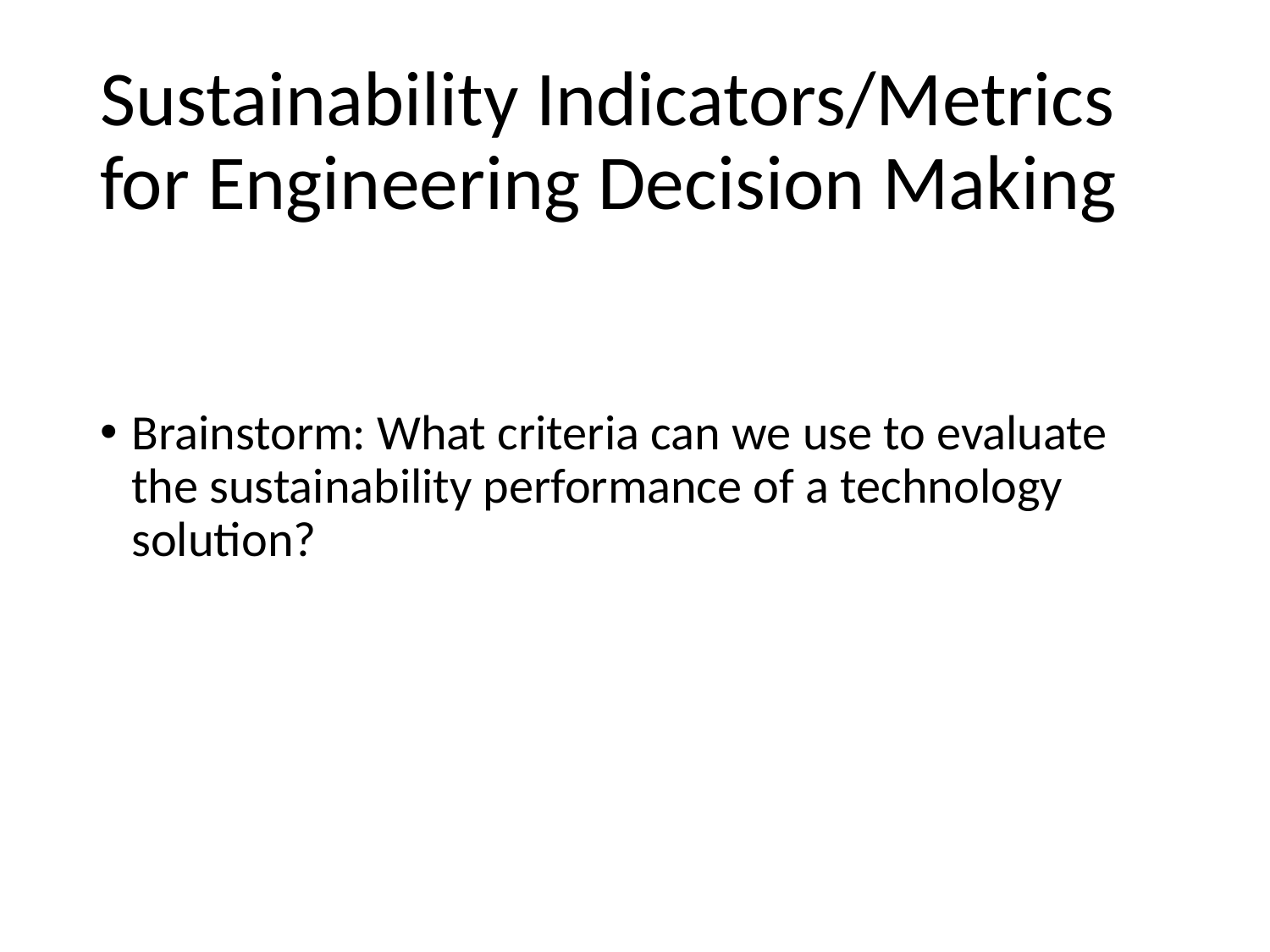

# Sustainability Indicators/Metrics for Engineering Decision Making

Brainstorm: What criteria can we use to evaluate the sustainability performance of a technology solution?